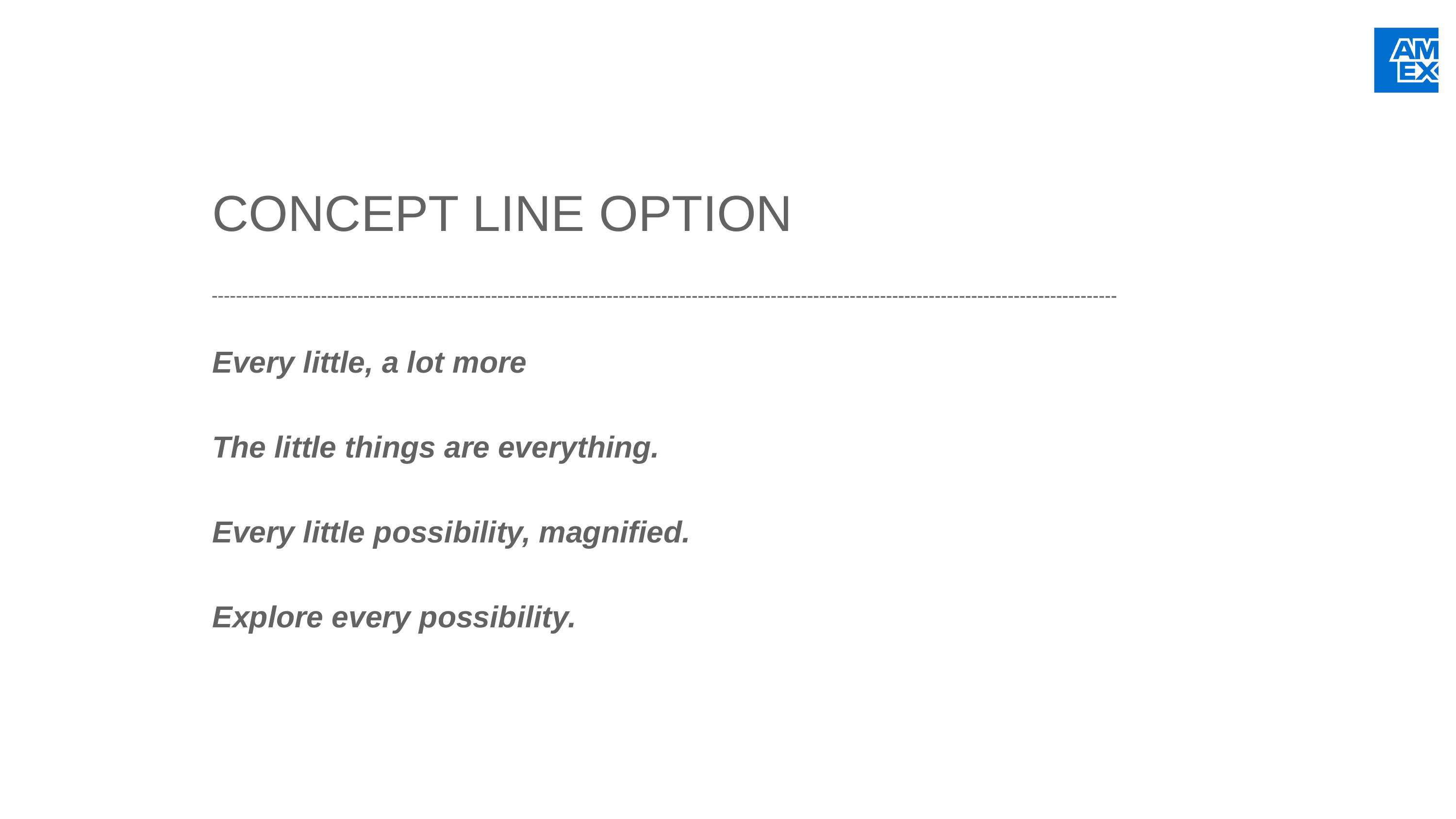

CONCEPT LINE OPTION

Every little, a lot more

The little things are everything.

Every little possibility, magnified.

Explore every possibility.